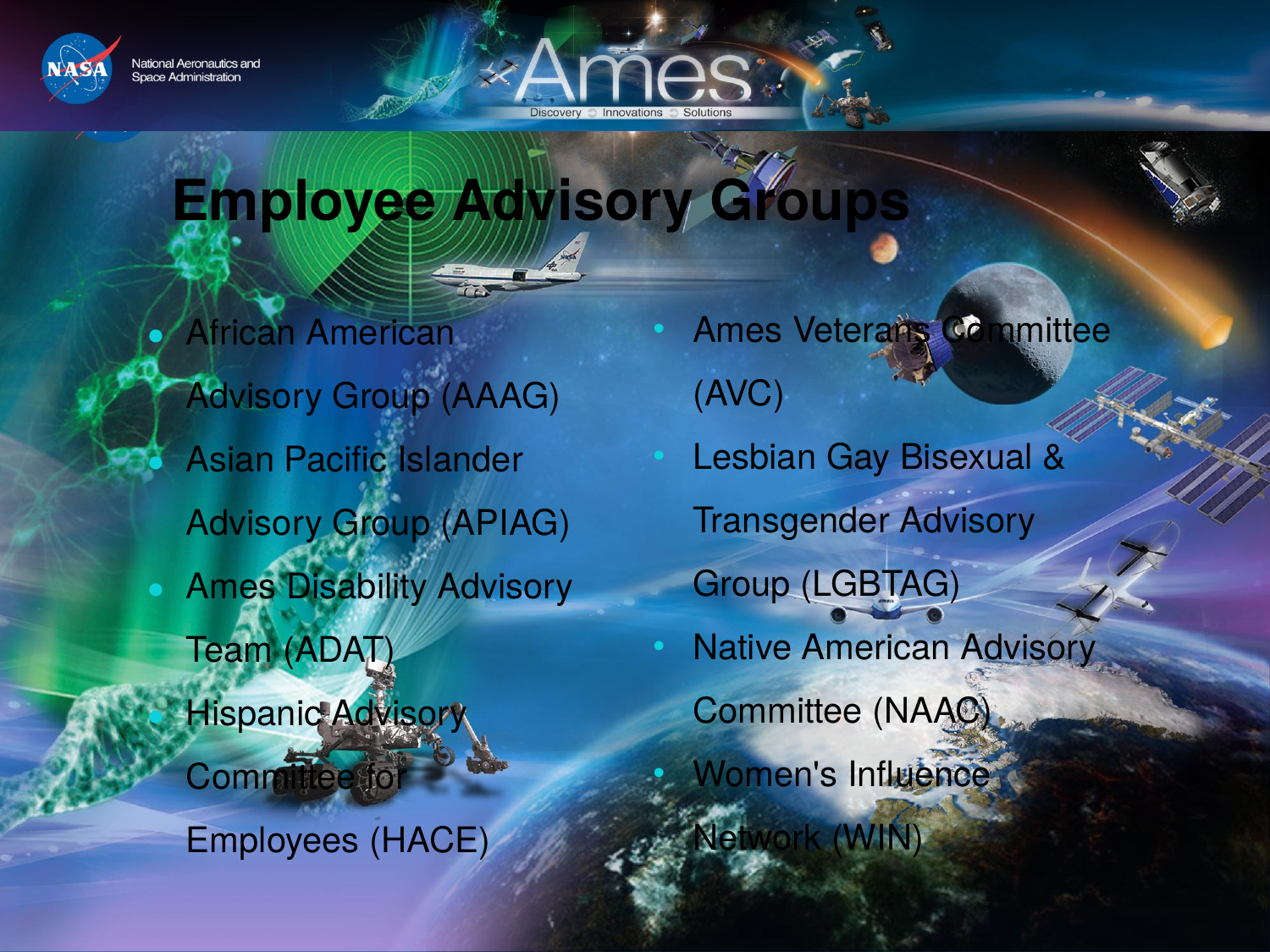

# Employee Advisory Groups
Ames Veterans Committee (AVC)
Lesbian Gay Bisexual & Transgender Advisory Group (LGBTAG)
Native American Advisory Committee (NAAC)
Women's Influence Network (WIN)
African American Advisory Group (AAAG)
Asian Pacific Islander Advisory Group (APIAG)
Ames Disability Advisory Team (ADAT)
Hispanic Advisory Committee for Employees (HACE)